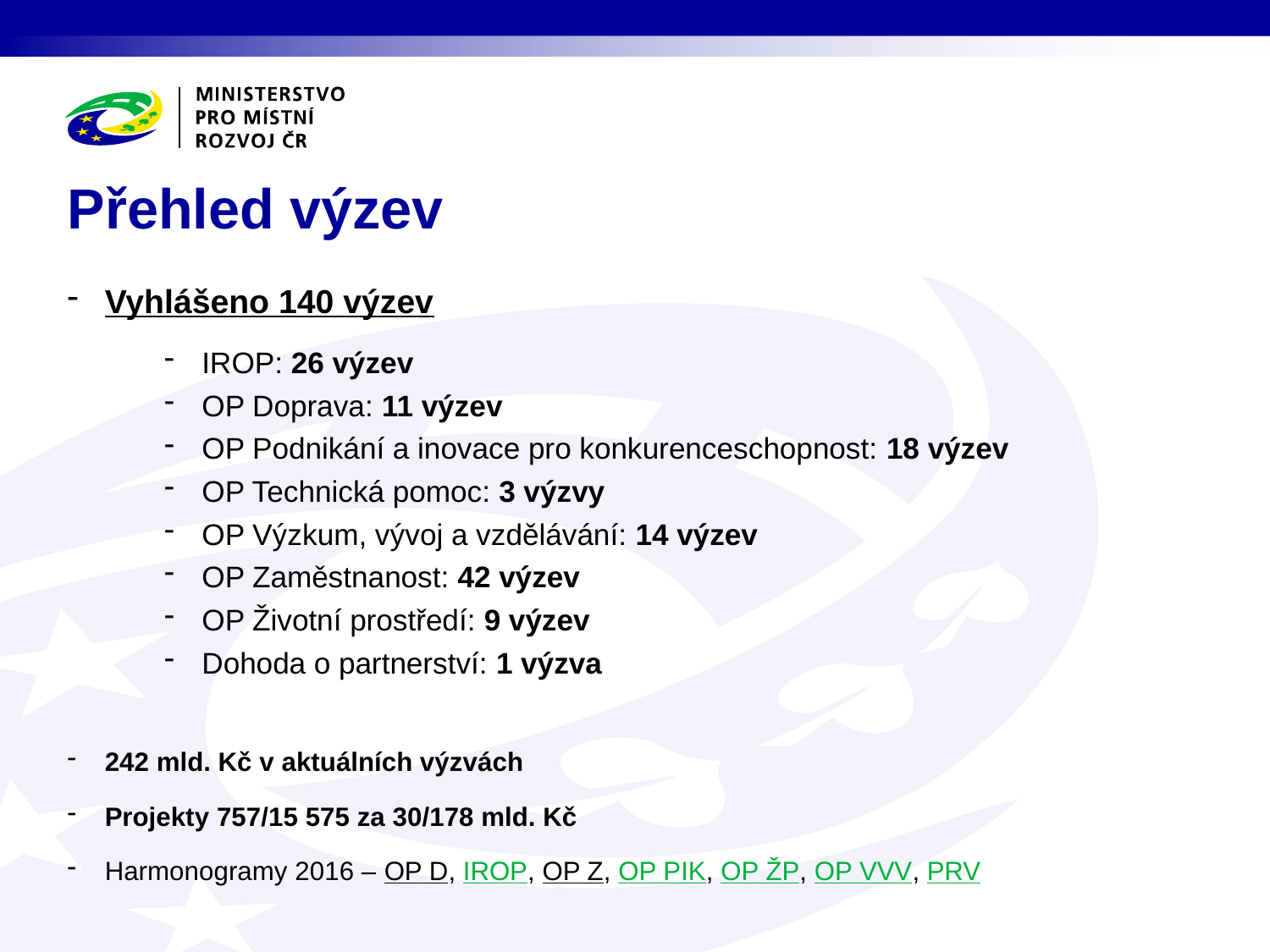

# Přehled výzev
Vyhlášeno 140 výzev
IROP: 26 výzev
OP Doprava: 11 výzev
OP Podnikání a inovace pro konkurenceschopnost: 18 výzev
OP Technická pomoc: 3 výzvy
OP Výzkum, vývoj a vzdělávání: 14 výzev
OP Zaměstnanost: 42 výzev
OP Životní prostředí: 9 výzev
Dohoda o partnerství: 1 výzva

242 mld. Kč v aktuálních výzvách
Projekty 757/15 575 za 30/178 mld. Kč
Harmonogramy 2016 – OP D, IROP, OP Z, OP PIK, OP ŽP, OP VVV, PRV